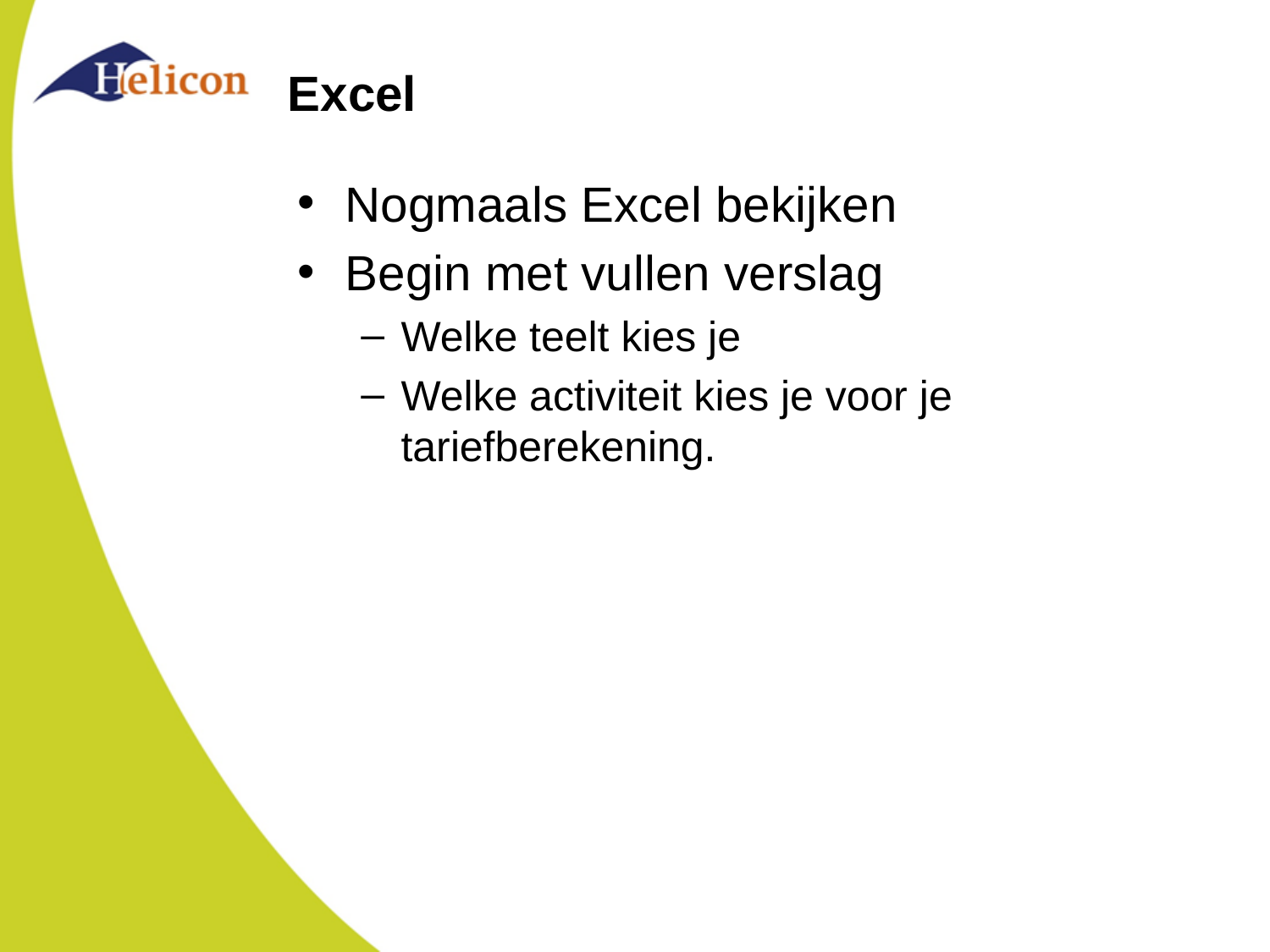

# Excel
Nogmaals Excel bekijken
Begin met vullen verslag
Welke teelt kies je
Welke activiteit kies je voor je tariefberekening.